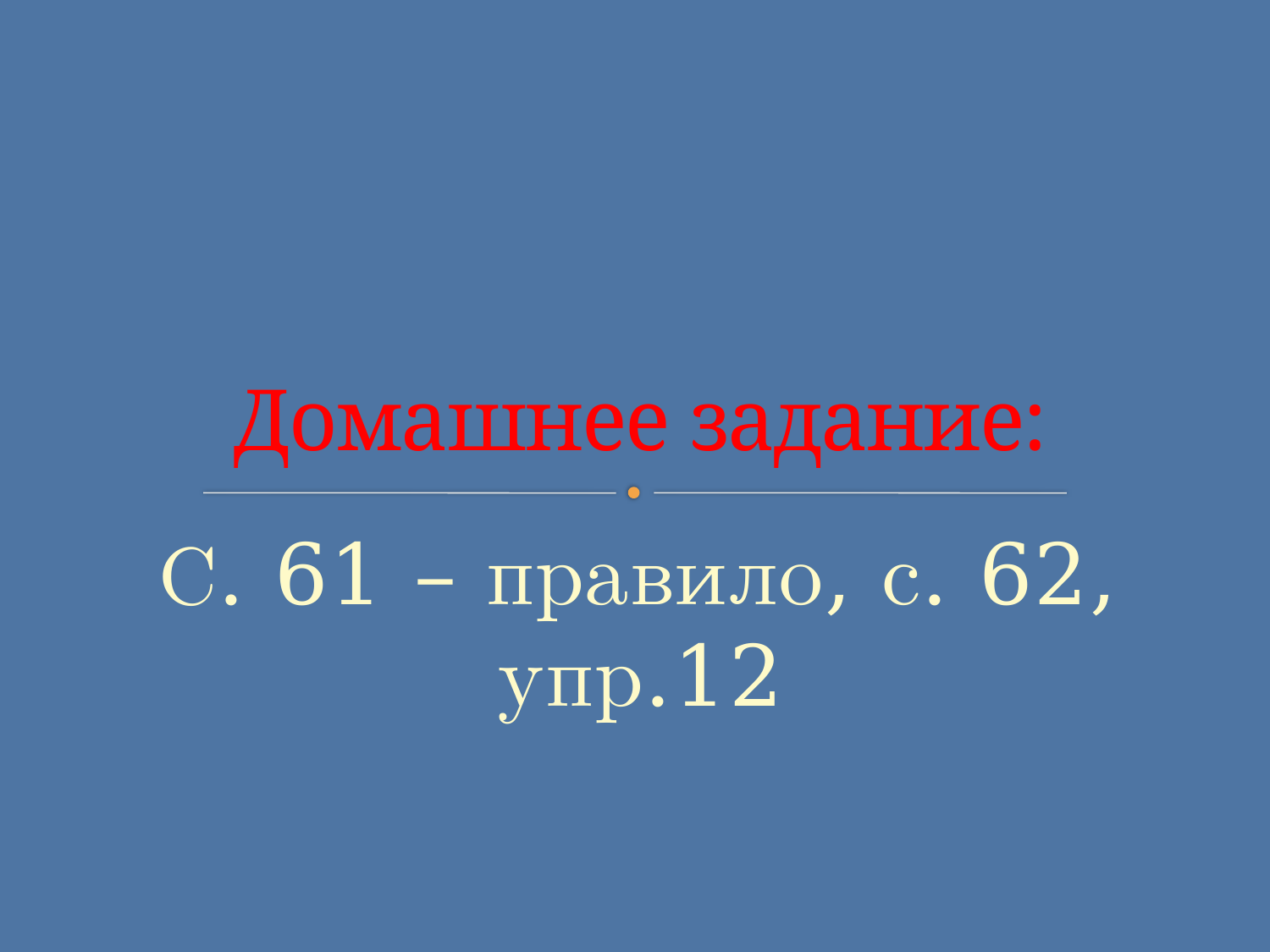

# Домашнее задание:
С. 61 – правило, с. 62, упр.12